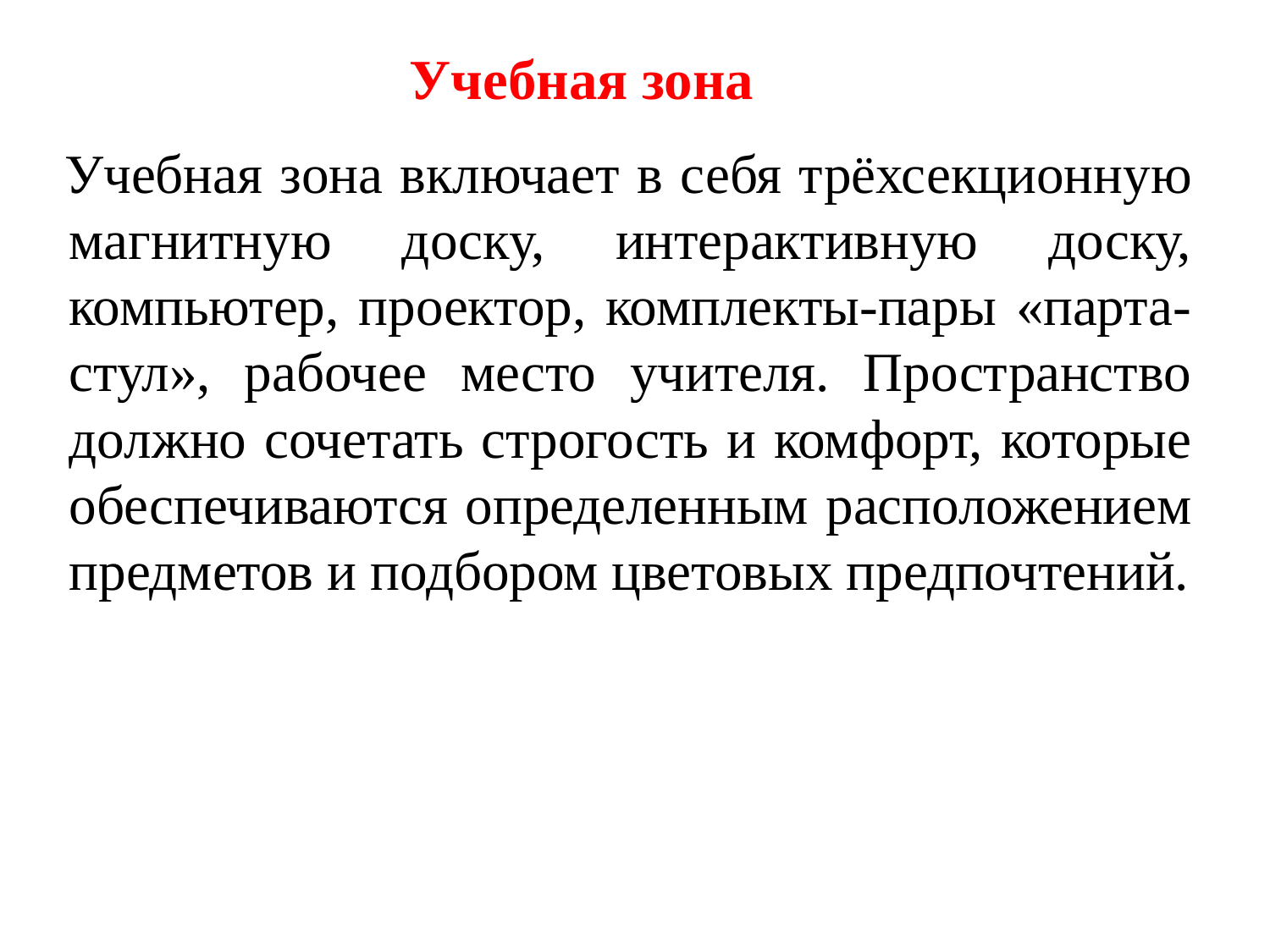

# Учебная зона
   Учебная зона включает в себя трёхсекционную магнитную доску, интерактивную доску, компьютер, проектор, комплекты-пары «парта-стул», рабочее место учителя. Пространство должно сочетать строгость и комфорт, которые обеспечиваются определенным расположением предметов и подбором цветовых предпочтений.